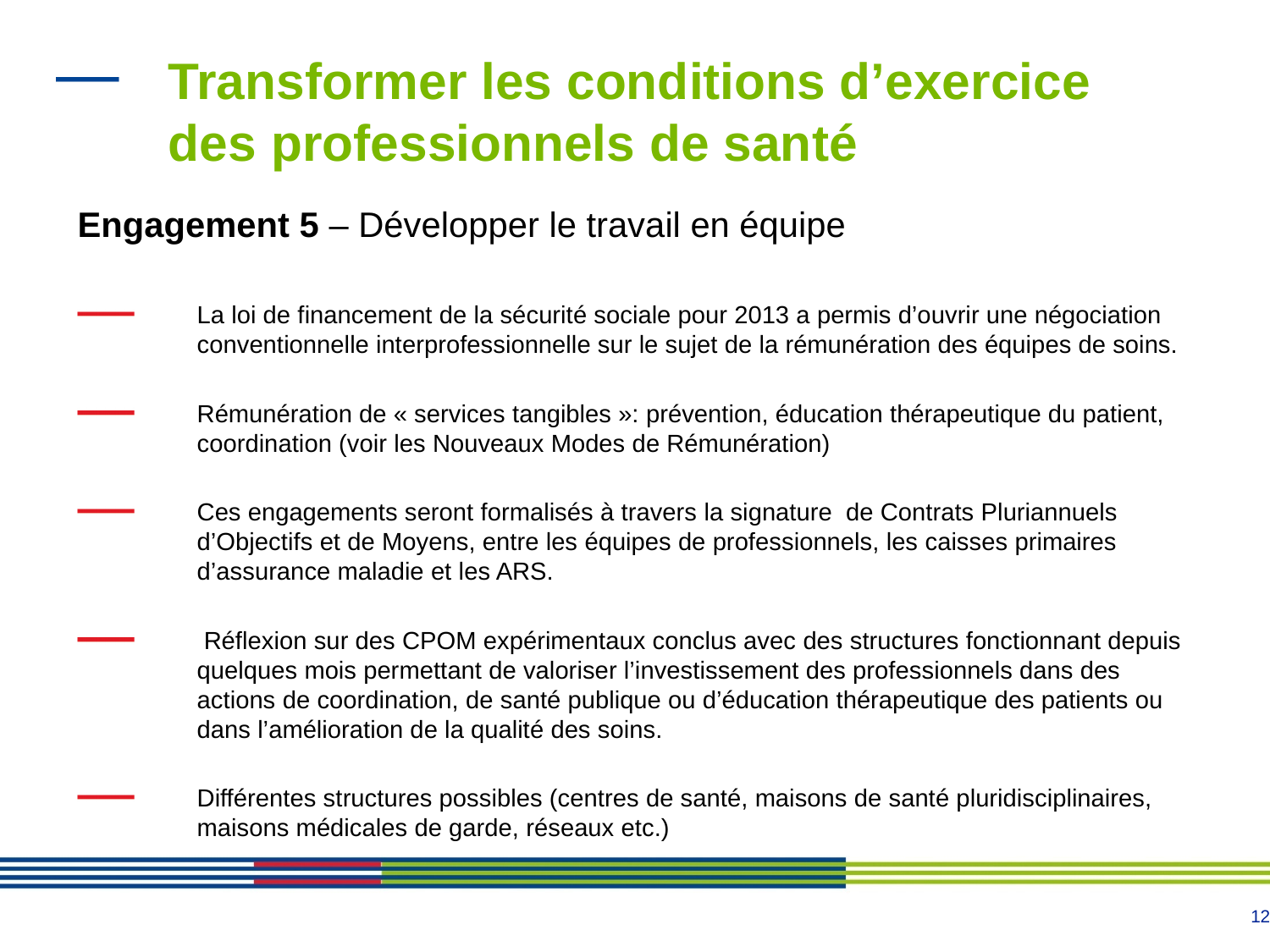

# Transformer les conditions d’exercice des professionnels de santé
Engagement 5 – Développer le travail en équipe

La loi de financement de la sécurité sociale pour 2013 a permis d’ouvrir une négociation conventionnelle interprofessionnelle sur le sujet de la rémunération des équipes de soins.

Rémunération de « services tangibles »: prévention, éducation thérapeutique du patient, coordination (voir les Nouveaux Modes de Rémunération)

Ces engagements seront formalisés à travers la signature  de Contrats Pluriannuels d’Objectifs et de Moyens, entre les équipes de professionnels, les caisses primaires d’assurance maladie et les ARS.

 Réflexion sur des CPOM expérimentaux conclus avec des structures fonctionnant depuis quelques mois permettant de valoriser l’investissement des professionnels dans des actions de coordination, de santé publique ou d’éducation thérapeutique des patients ou dans l’amélioration de la qualité des soins.

Différentes structures possibles (centres de santé, maisons de santé pluridisciplinaires, maisons médicales de garde, réseaux etc.)